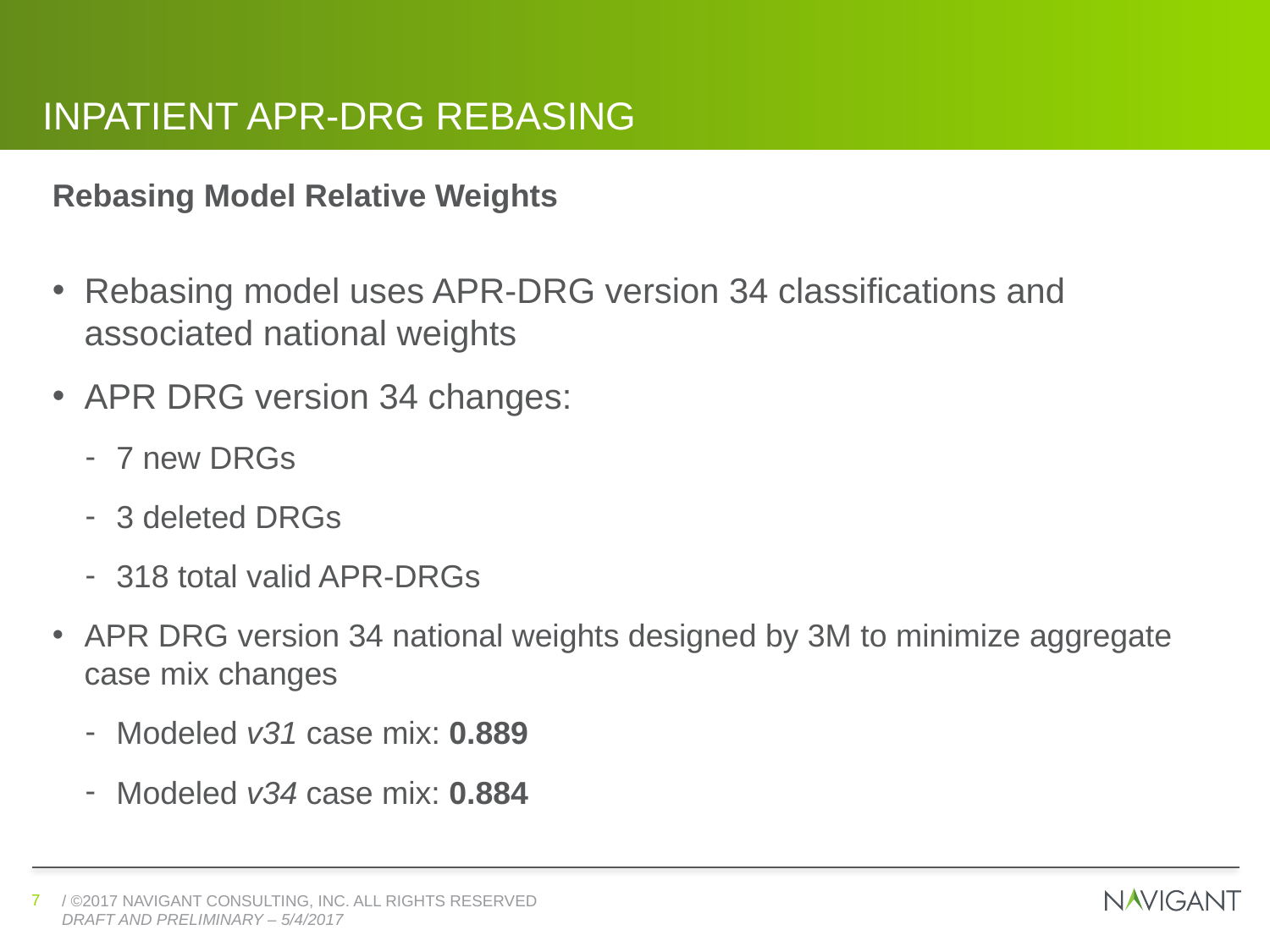

# Inpatient apr-drg rebasing
Rebasing Model Relative Weights

Rebasing model uses APR-DRG version 34 classifications and associated national weights
APR DRG version 34 changes:
7 new DRGs
3 deleted DRGs
318 total valid APR-DRGs
APR DRG version 34 national weights designed by 3M to minimize aggregate case mix changes
Modeled v31 case mix: 0.889
Modeled v34 case mix: 0.884